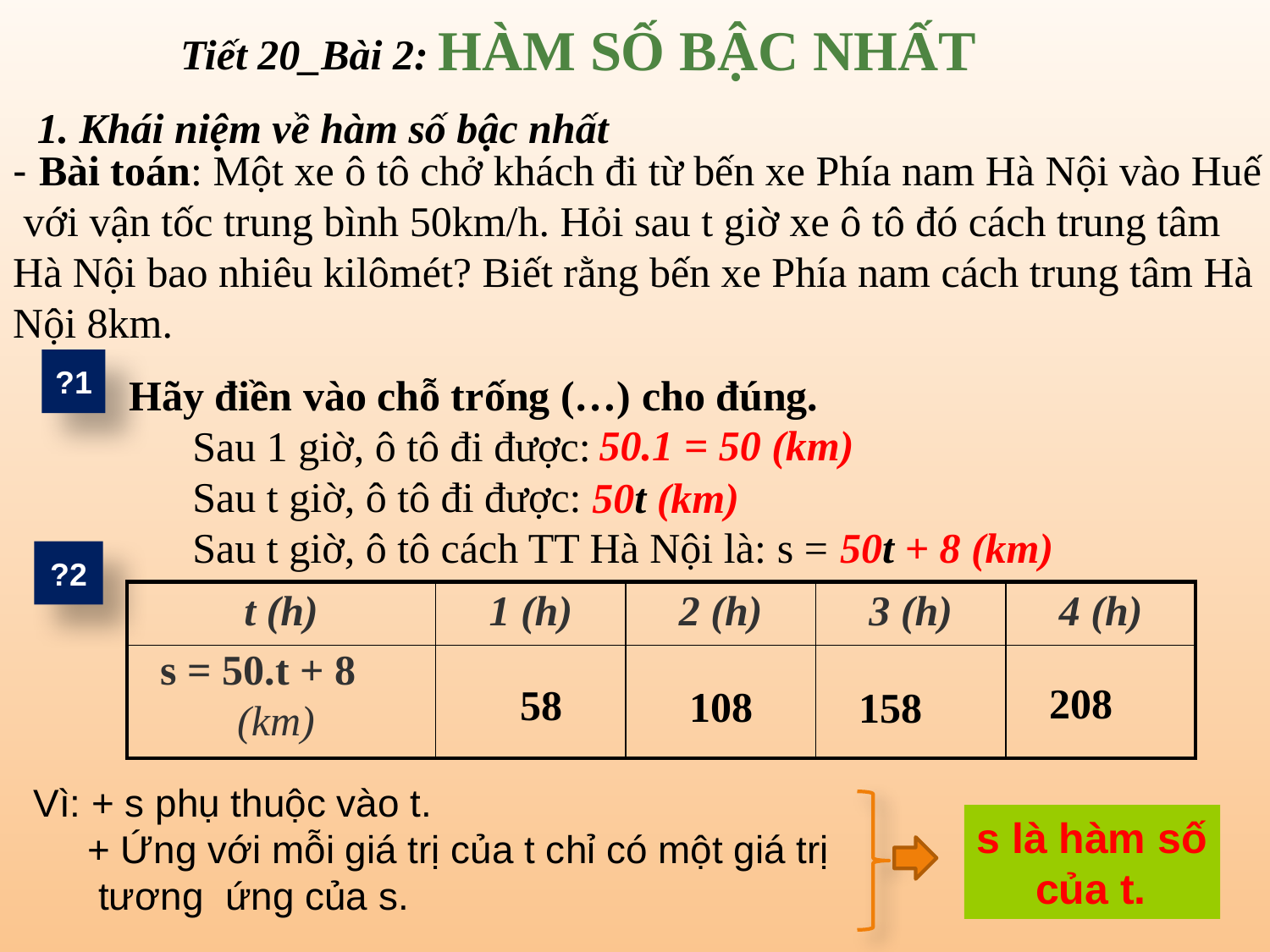

HÀM SỐ BẬC NHẤT
Tiết 20_Bài 2:
1. Khái niệm về hàm số bậc nhất
- Bài toán: Một xe ô tô chở khách đi từ bến xe Phía nam Hà Nội vào Huế
 với vận tốc trung bình 50km/h. Hỏi sau t giờ xe ô tô đó cách trung tâm
Hà Nội bao nhiêu kilômét? Biết rằng bến xe Phía nam cách trung tâm Hà
Nội 8km.

 Hãy điền vào chỗ trống (…) cho đúng.
       Sau 1 giờ, ô tô đi được:
       Sau t giờ, ô tô đi được:
       Sau t giờ, ô tô cách TT Hà Nội là: s =
?1
50.1 = 50 (km)
50t (km)
50t + 8 (km)
?2
| t (h) | 1 (h) | 2 (h) | 3 (h) | 4 (h) |
| --- | --- | --- | --- | --- |
| s = 50.t + 8 (km) |  |  |  |  |
58
208
108
158
Vì: + s phụ thuộc vào t.
     + Ứng với mỗi giá trị của t chỉ có một giá trị
      tương  ứng của s.

s là hàm số
     của t.